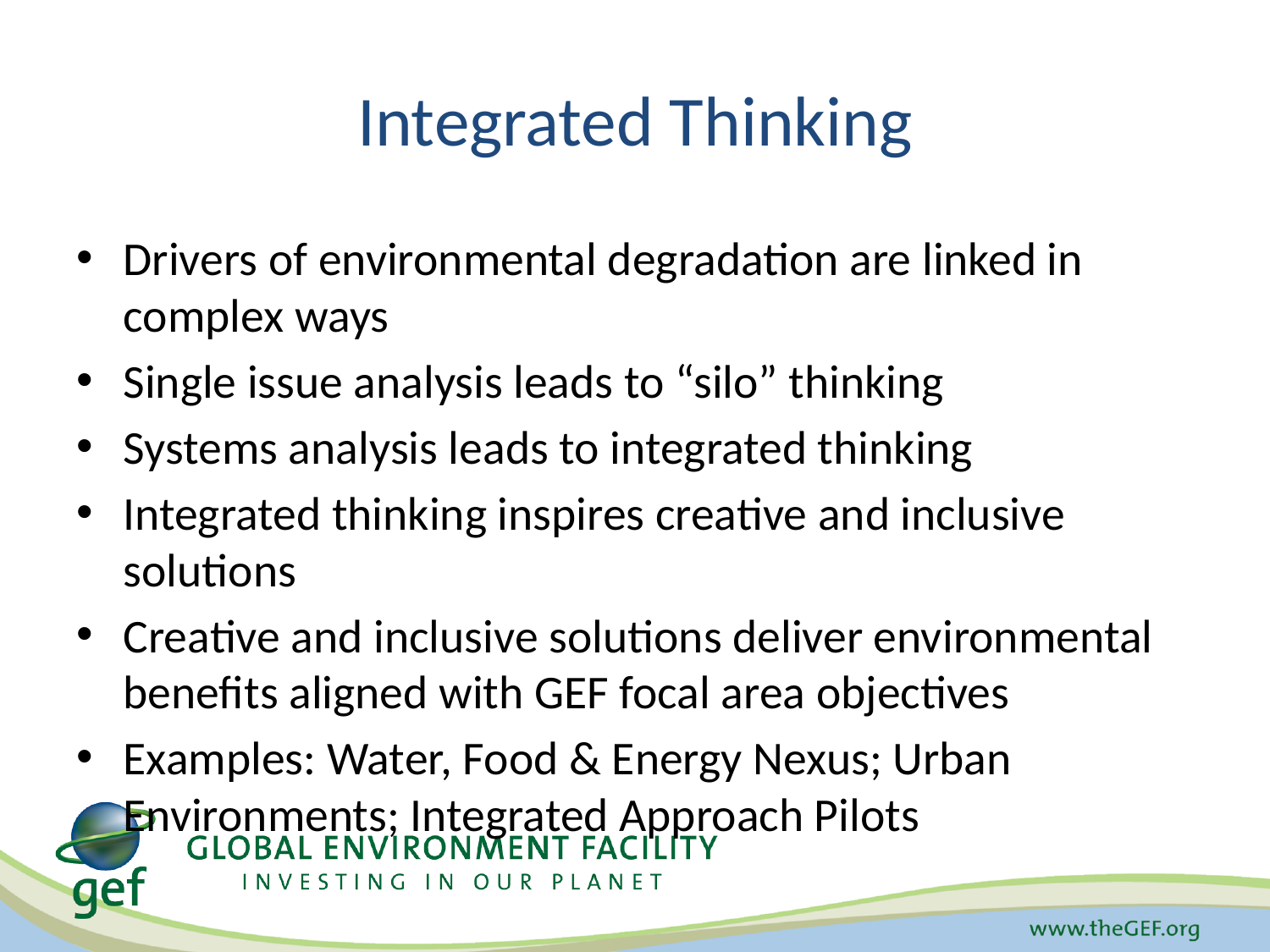

# Integrated Thinking
Drivers of environmental degradation are linked in complex ways
Single issue analysis leads to “silo” thinking
Systems analysis leads to integrated thinking
Integrated thinking inspires creative and inclusive solutions
Creative and inclusive solutions deliver environmental benefits aligned with GEF focal area objectives
Examples: Water, Food & Energy Nexus; Urban Environments; Integrated Approach Pilots